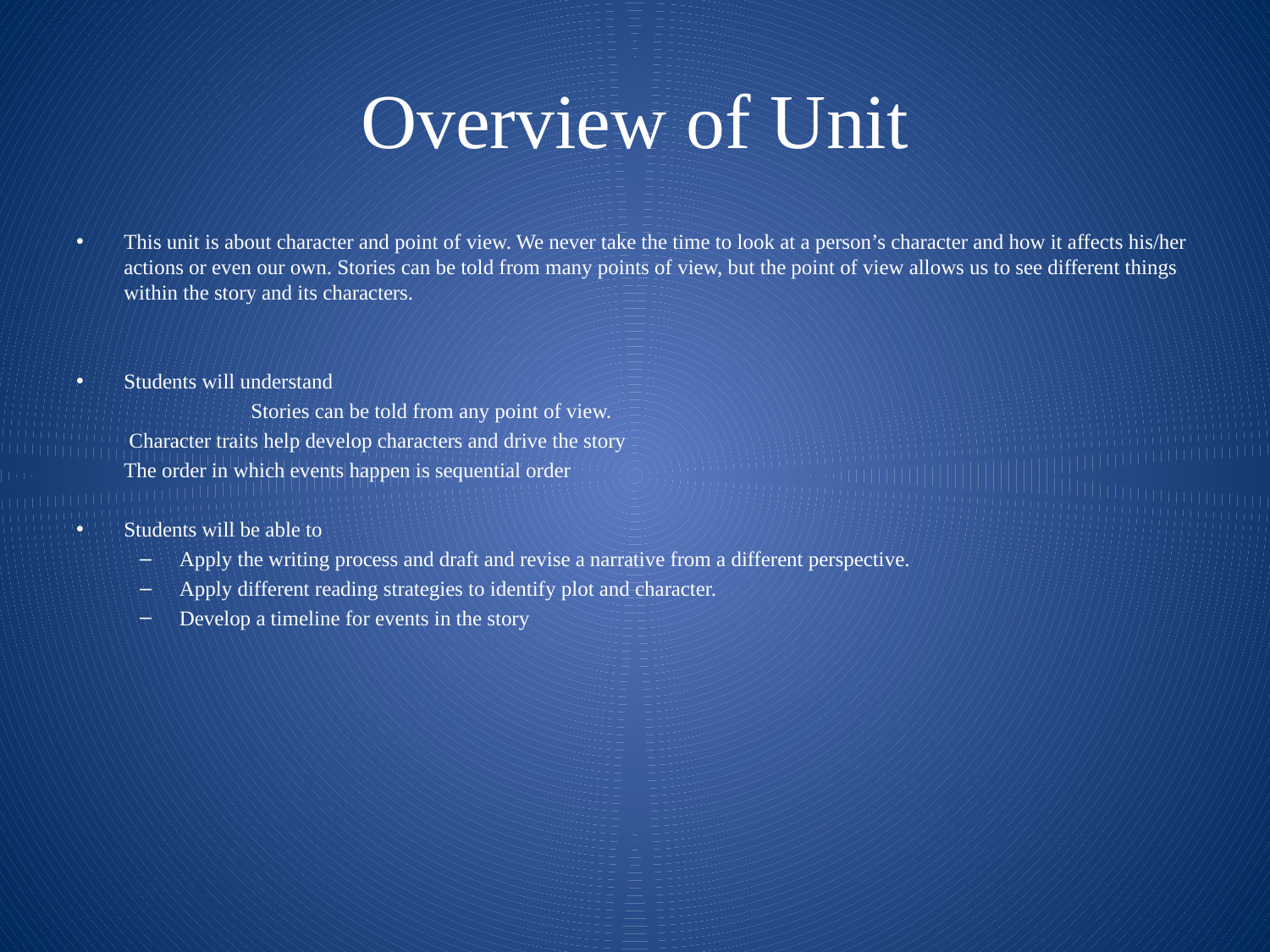

# Overview of Unit
This unit is about character and point of view. We never take the time to look at a person’s character and how it affects his/her actions or even our own. Stories can be told from many points of view, but the point of view allows us to see different things within the story and its characters.

Students will understand
		Stories can be told from any point of view.
          Character traits help develop characters and drive the story
	The order in which events happen is sequential order

Students will be able to
Apply the writing process and draft and revise a narrative from a different perspective.
Apply different reading strategies to identify plot and character.
Develop a timeline for events in the story